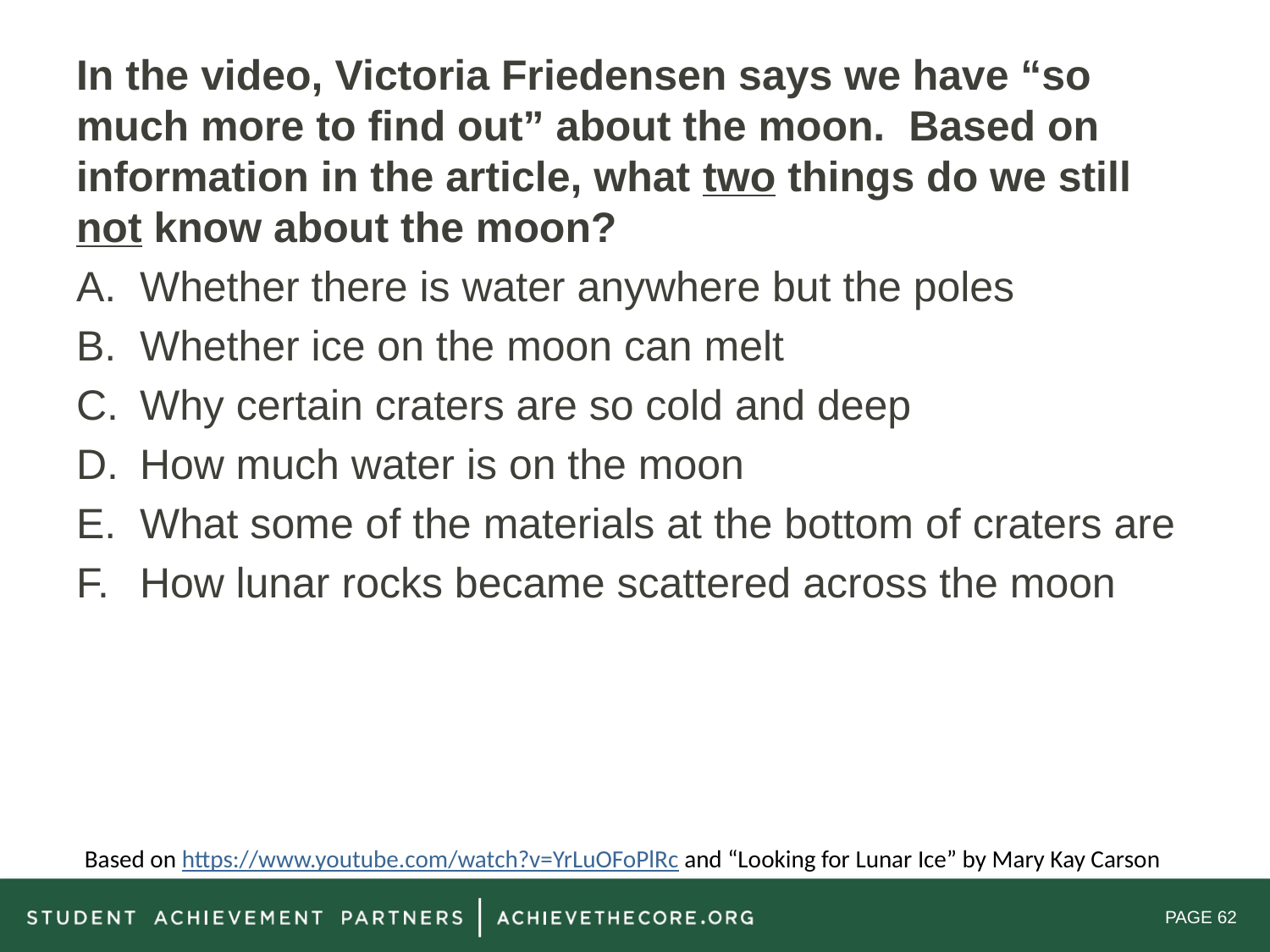

In the video, Victoria Friedensen says we have “so much more to find out” about the moon.  Based on information in the article, what two things do we still not know about the moon?
Whether there is water anywhere but the poles
Whether ice on the moon can melt
Why certain craters are so cold and deep
How much water is on the moon
What some of the materials at the bottom of craters are
How lunar rocks became scattered across the moon

Based on https://www.youtube.com/watch?v=YrLuOFoPlRc and “Looking for Lunar Ice” by Mary Kay Carson